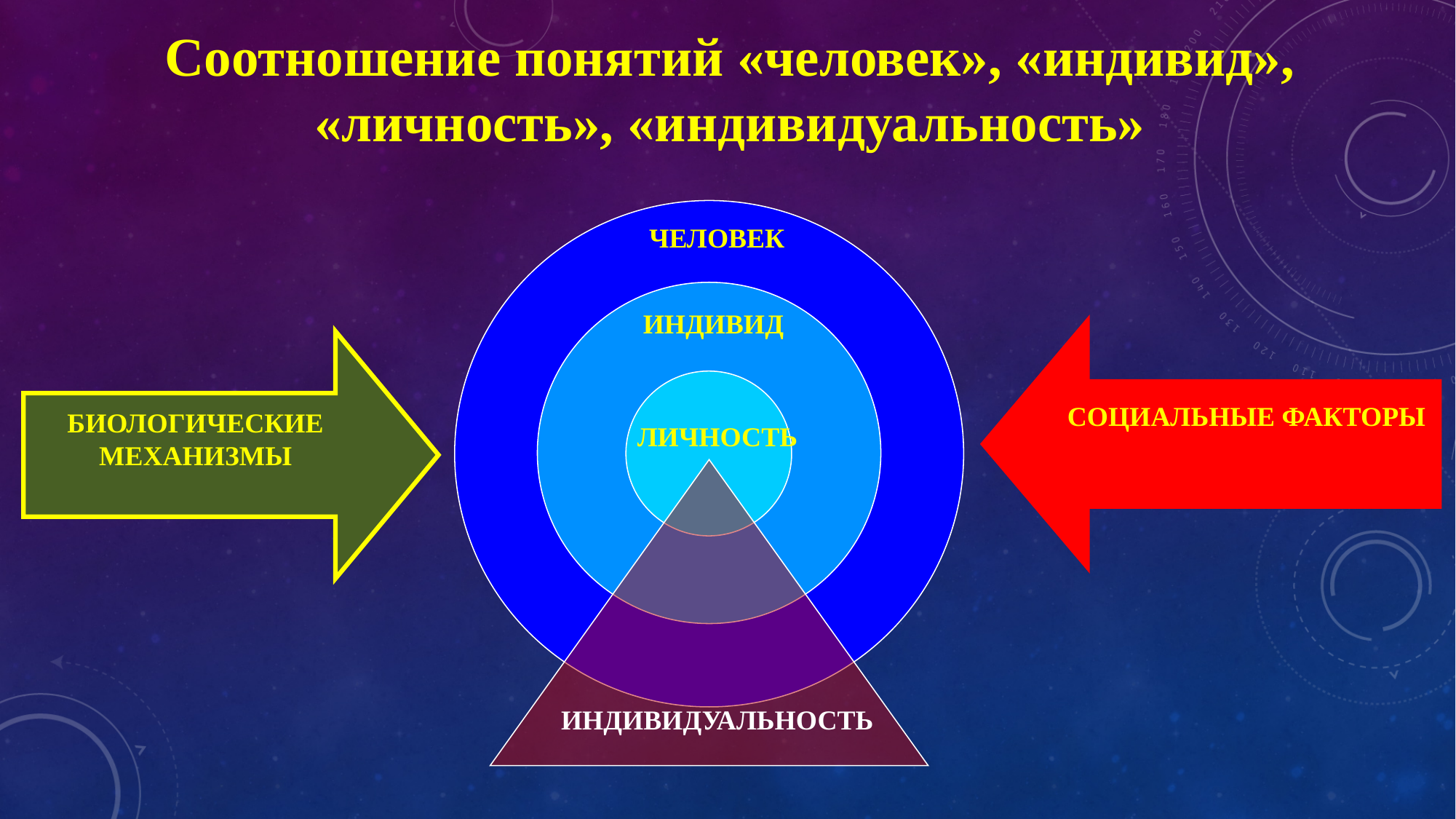

Соотношение понятий «человек», «индивид», «личность», «индивидуальность»

ЧЕЛОВЕК
ИНДИВИД

СОЦИАЛЬНЫЕ ФАКТОРЫ

БИОЛОГИЧЕСКИЕ МЕХАНИЗМЫ
ЛИЧНОСТЬ

ИНДИВИДУАЛЬНОСТЬ